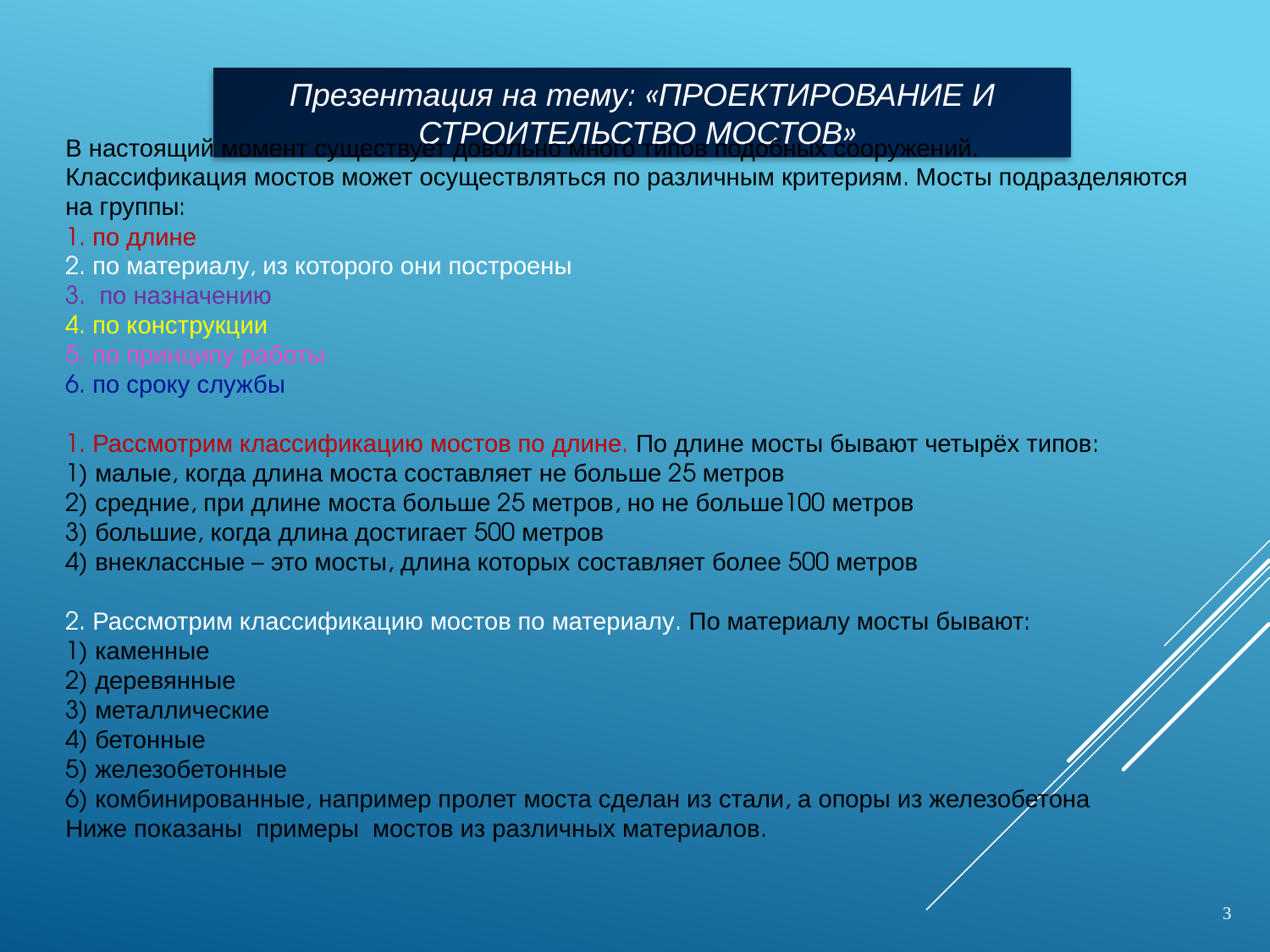

Презентация на тему: «ПРОЕКТИРОВАНИЕ И СТРОИТЕЛЬСТВО МОСТОВ»
В настоящий момент существует довольно много типов подобных сооружений.
Классификация мостов может осуществляться по различным критериям. Мосты подразделяются на группы:
1. по длине
2. по материалу, из которого они построены
3.  по назначению
4. по конструкции
5. по принципу работы
6. по сроку службы

1. Рассмотрим классификацию мостов по длине. По длине мосты бывают четырёх типов:
1) малые, когда длина моста составляет не больше 25 метров
2) средние, при длине моста больше 25 метров, но не больше100 метров
3) большие, когда длина достигает 500 метров
4) внеклассные – это мосты, длина которых составляет более 500 метров

2. Рассмотрим классификацию мостов по материалу. По материалу мосты бывают:
1) каменные
2) деревянные
3) металлические
4) бетонные
5) железобетонные
6) комбинированные, например пролет моста сделан из стали, а опоры из железобетона
Ниже показаны  примеры  мостов из различных материалов.

3